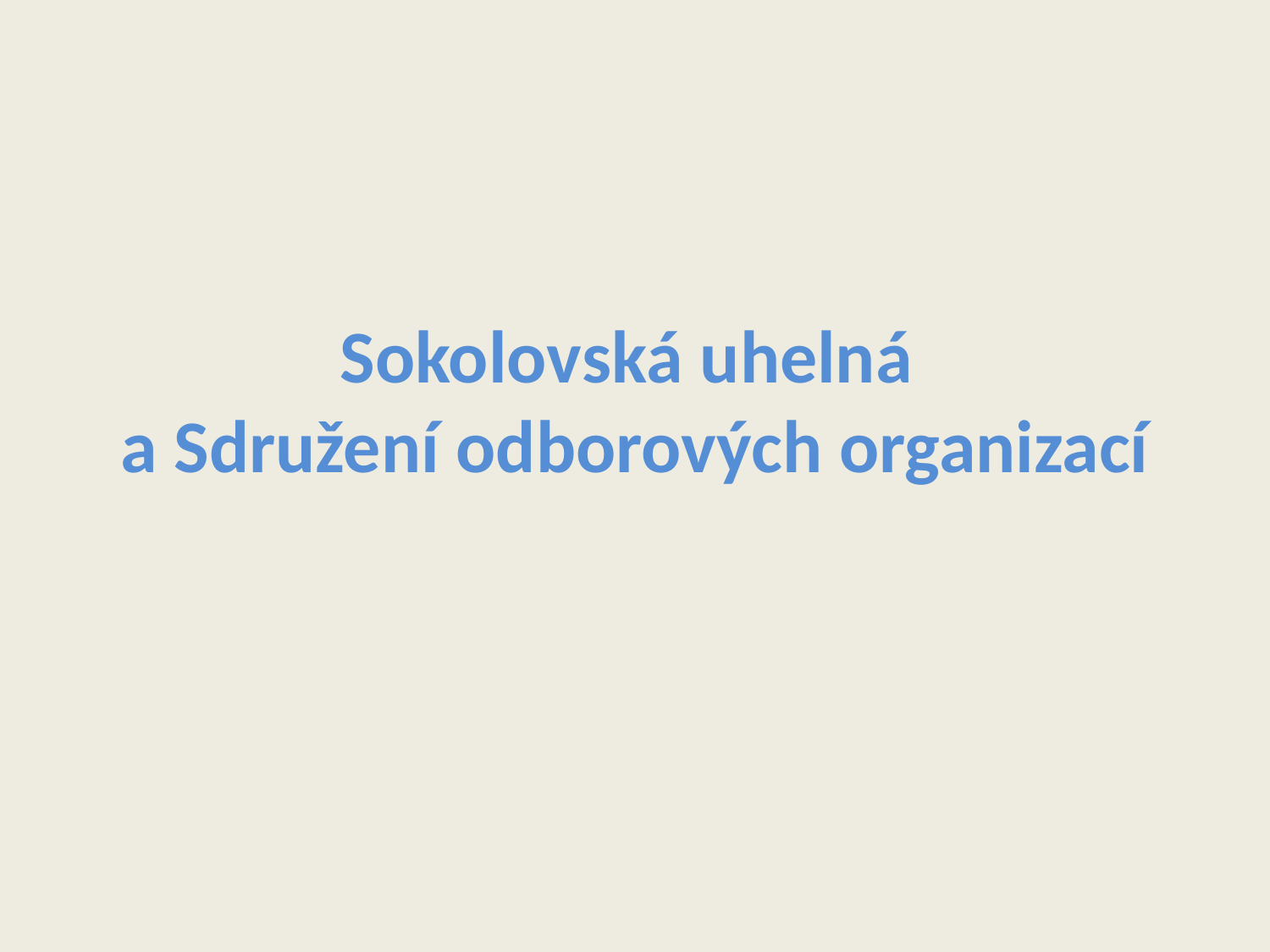

# Sokolovská uhelná a Sdružení odborových organizací